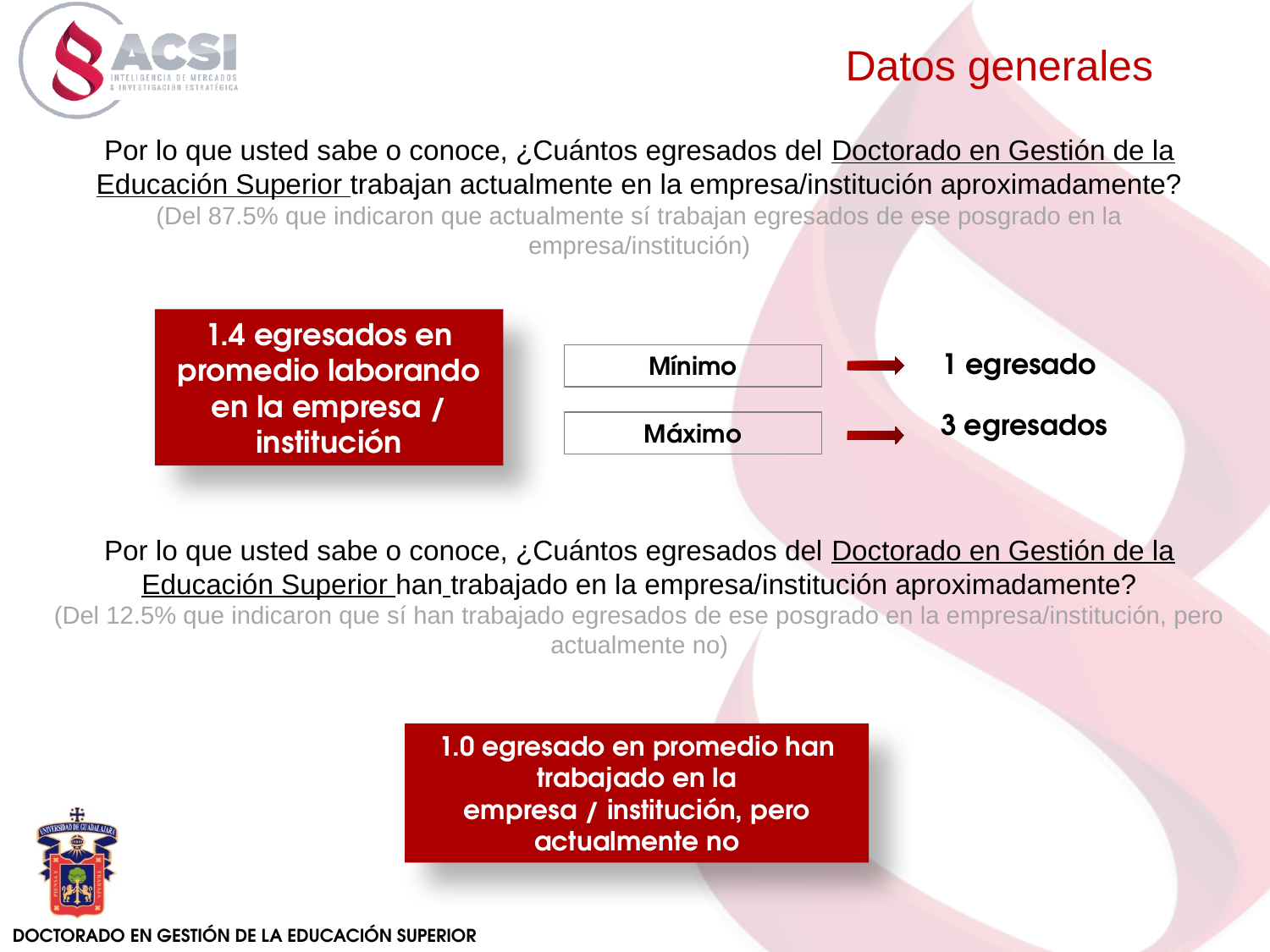

Datos generales
Por lo que usted sabe o conoce, ¿Cuántos egresados del Doctorado en Gestión de la Educación Superior trabajan actualmente en la empresa/institución aproximadamente?
(Del 87.5% que indicaron que actualmente sí trabajan egresados de ese posgrado en la empresa/institución)
1.4 egresados en promedio laborando en la empresa / institución
1 egresado
Mínimo

3 egresados
Máximo

Por lo que usted sabe o conoce, ¿Cuántos egresados del Doctorado en Gestión de la Educación Superior han trabajado en la empresa/institución aproximadamente?
(Del 12.5% que indicaron que sí han trabajado egresados de ese posgrado en la empresa/institución, pero actualmente no)
1.0 egresado en promedio han trabajado en la
empresa / institución, pero actualmente no